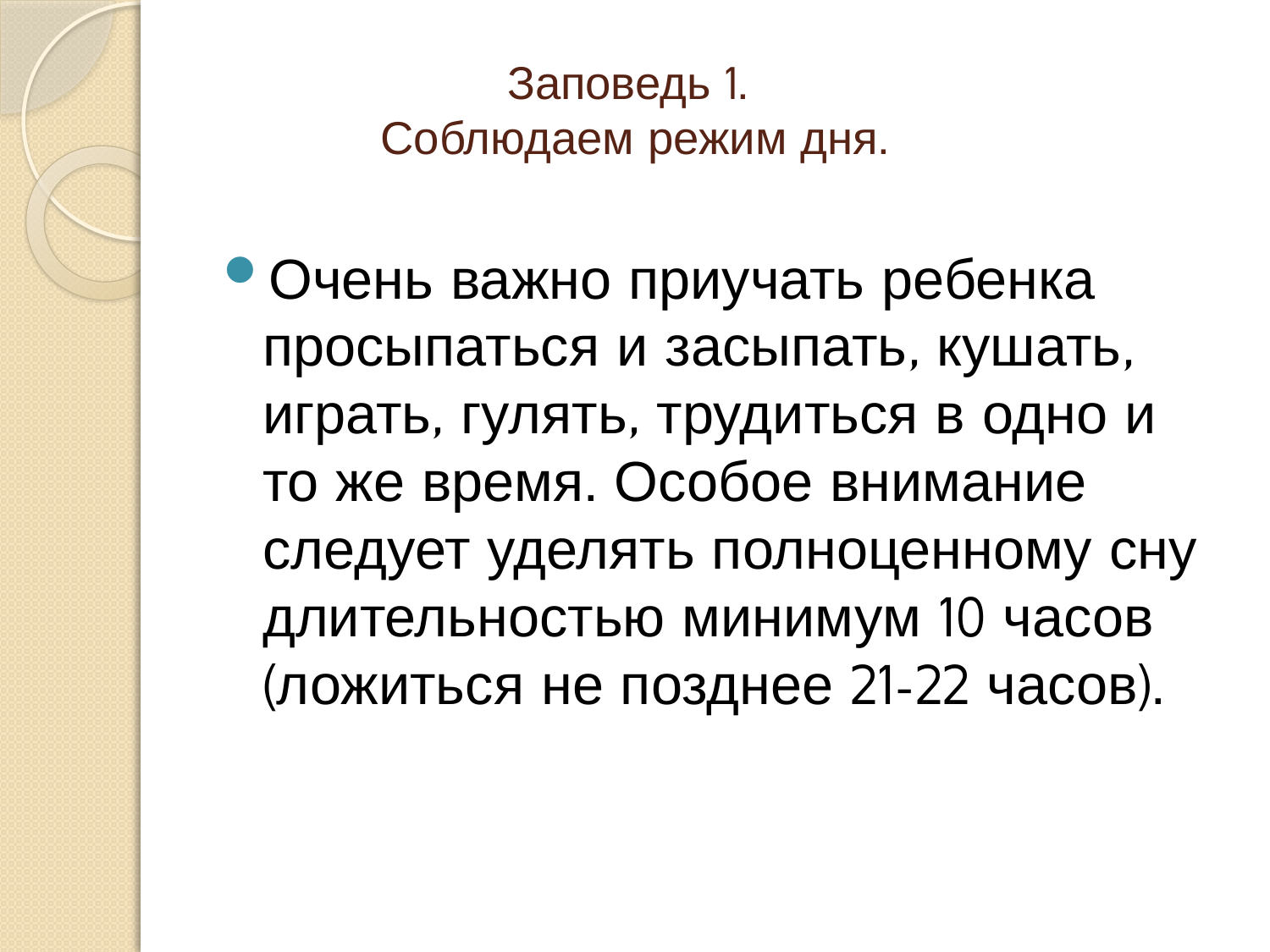

# Заповедь 1. Соблюдаем режим дня.
Очень важно приучать ребенка просыпаться и засыпать, кушать, играть, гулять, трудиться в одно и то же время. Особое внимание следует уделять полноценному сну длительностью минимум 10 часов (ложиться не позднее 21-22 часов).